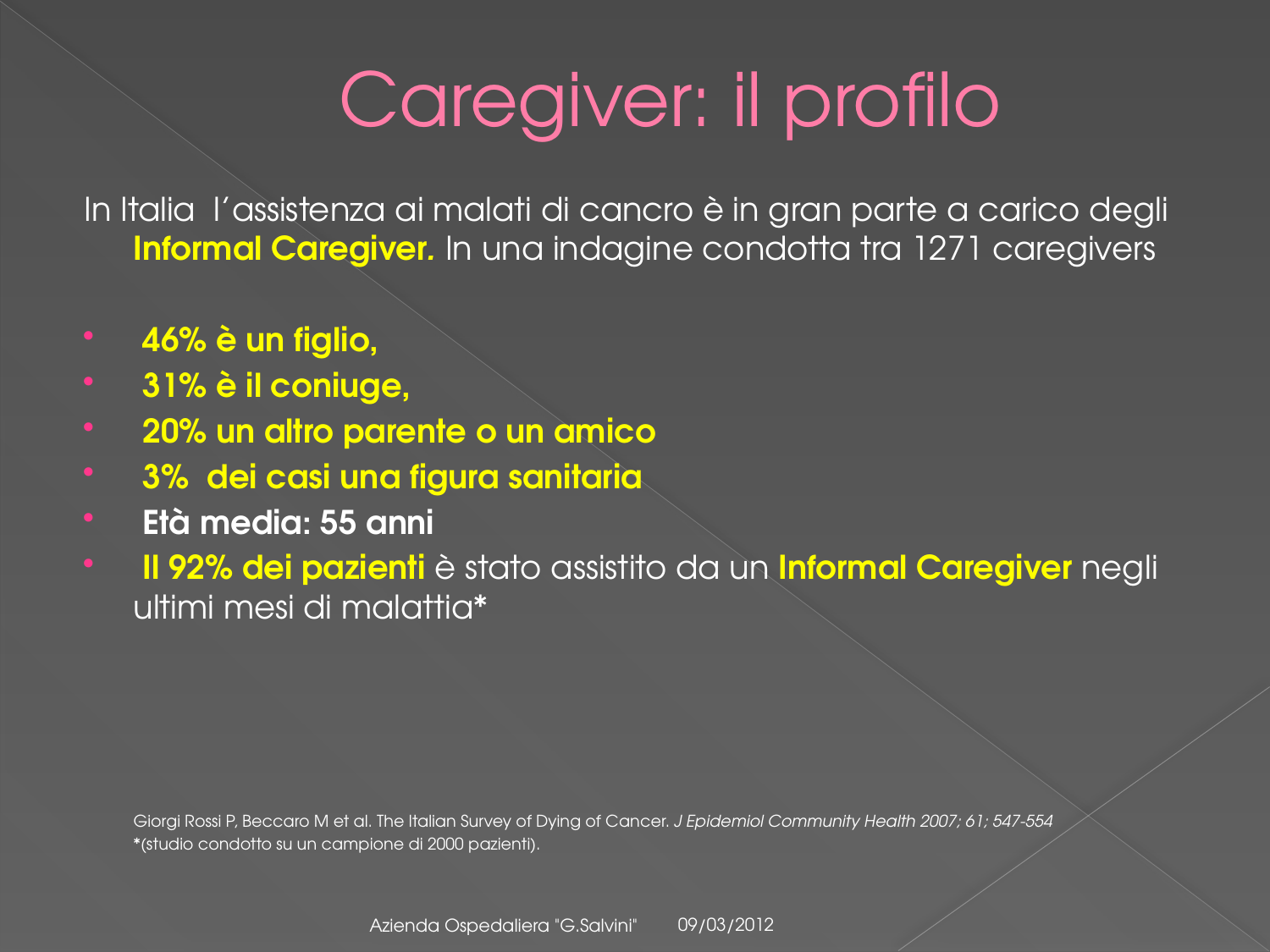

# Caregiver: il profilo

In Italia  l’assistenza ai malati di cancro è in gran parte a carico degli Informal Caregiver. In una indagine condotta tra 1271 caregivers

 46% è un figlio,
 31% è il coniuge,
 20% un altro parente o un amico
 3%  dei casi una figura sanitaria
 Età media: 55 anni
 Il 92% dei pazienti è stato assistito da un Informal Caregiver negli ultimi mesi di malattia*

	Giorgi Rossi P, Beccaro M et al. The Italian Survey of Dying of Cancer. J Epidemiol Community Health 2007; 61; 547-554
	*(studio condotto su un campione di 2000 pazienti).
09/03/2012
Azienda Ospedaliera "G.Salvini"